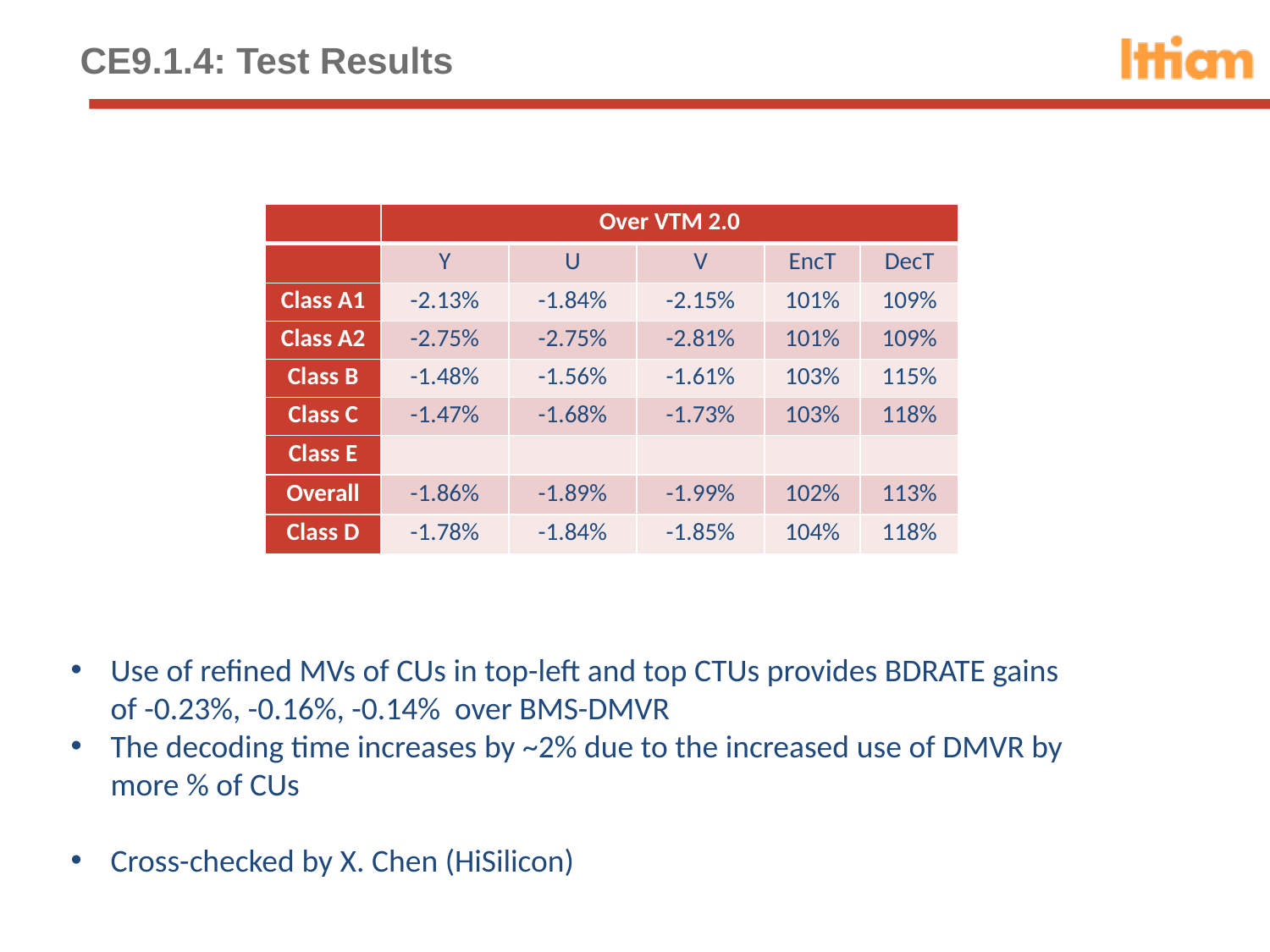

# CE9.1.4: Test Results
|  | Over VTM 2.0 |  |  |  |  |
| --- | --- | --- | --- | --- | --- |
|  | Y | U | V | EncT | DecT |
| Class A1 | -2.13% | -1.84% | -2.15% | 101% | 109% |
| Class A2 | -2.75% | -2.75% | -2.81% | 101% | 109% |
| Class B | -1.48% | -1.56% | -1.61% | 103% | 115% |
| Class C | -1.47% | -1.68% | -1.73% | 103% | 118% |
| Class E |  |  |  |  |  |
| Overall | -1.86% | -1.89% | -1.99% | 102% | 113% |
| Class D | -1.78% | -1.84% | -1.85% | 104% | 118% |
Use of refined MVs of CUs in top-left and top CTUs provides BDRATE gains of -0.23%, -0.16%, -0.14%  over BMS-DMVR
The decoding time increases by ~2% due to the increased use of DMVR by more % of CUs

Cross-checked by X. Chen (HiSilicon)